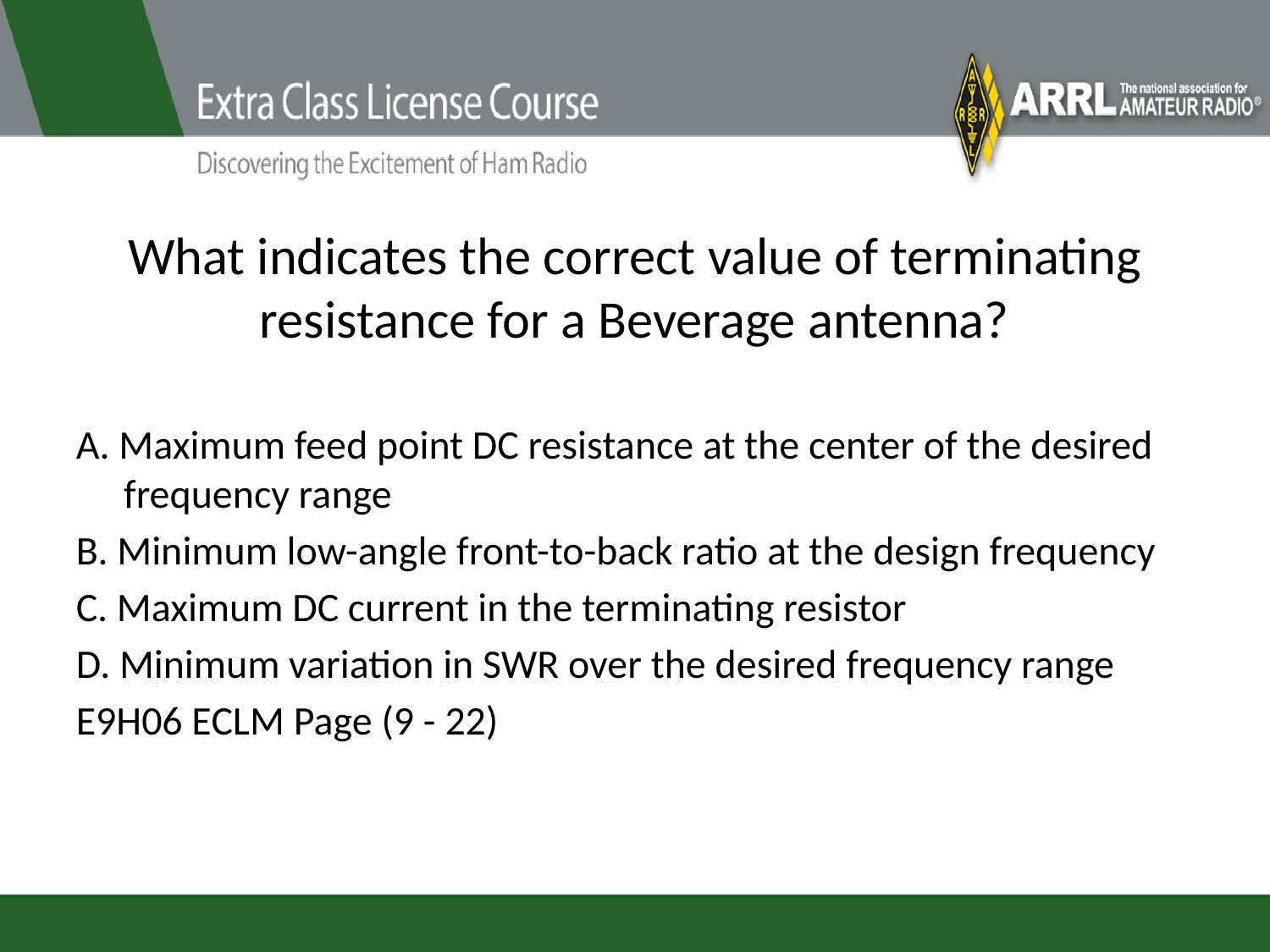

# What indicates the correct value of terminating resistance for a Beverage antenna?
A. Maximum feed point DC resistance at the center of the desired frequency range
B. Minimum low-angle front-to-back ratio at the design frequency
C. Maximum DC current in the terminating resistor
D. Minimum variation in SWR over the desired frequency range
E9H06 ECLM Page (9 - 22)